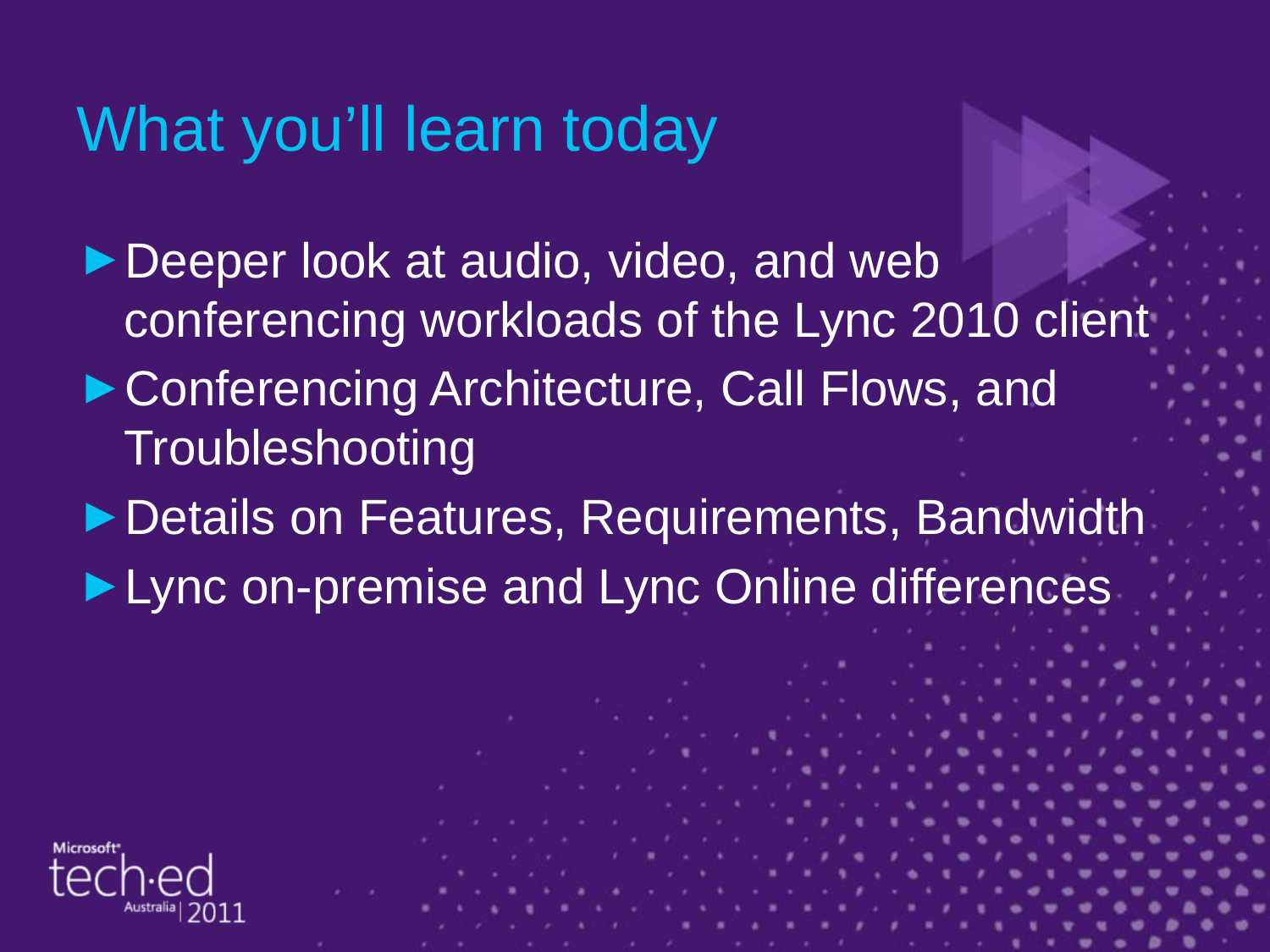

# What you’ll learn today
Deeper look at audio, video, and web conferencing workloads of the Lync 2010 client
Conferencing Architecture, Call Flows, and Troubleshooting
Details on Features, Requirements, Bandwidth
Lync on-premise and Lync Online differences